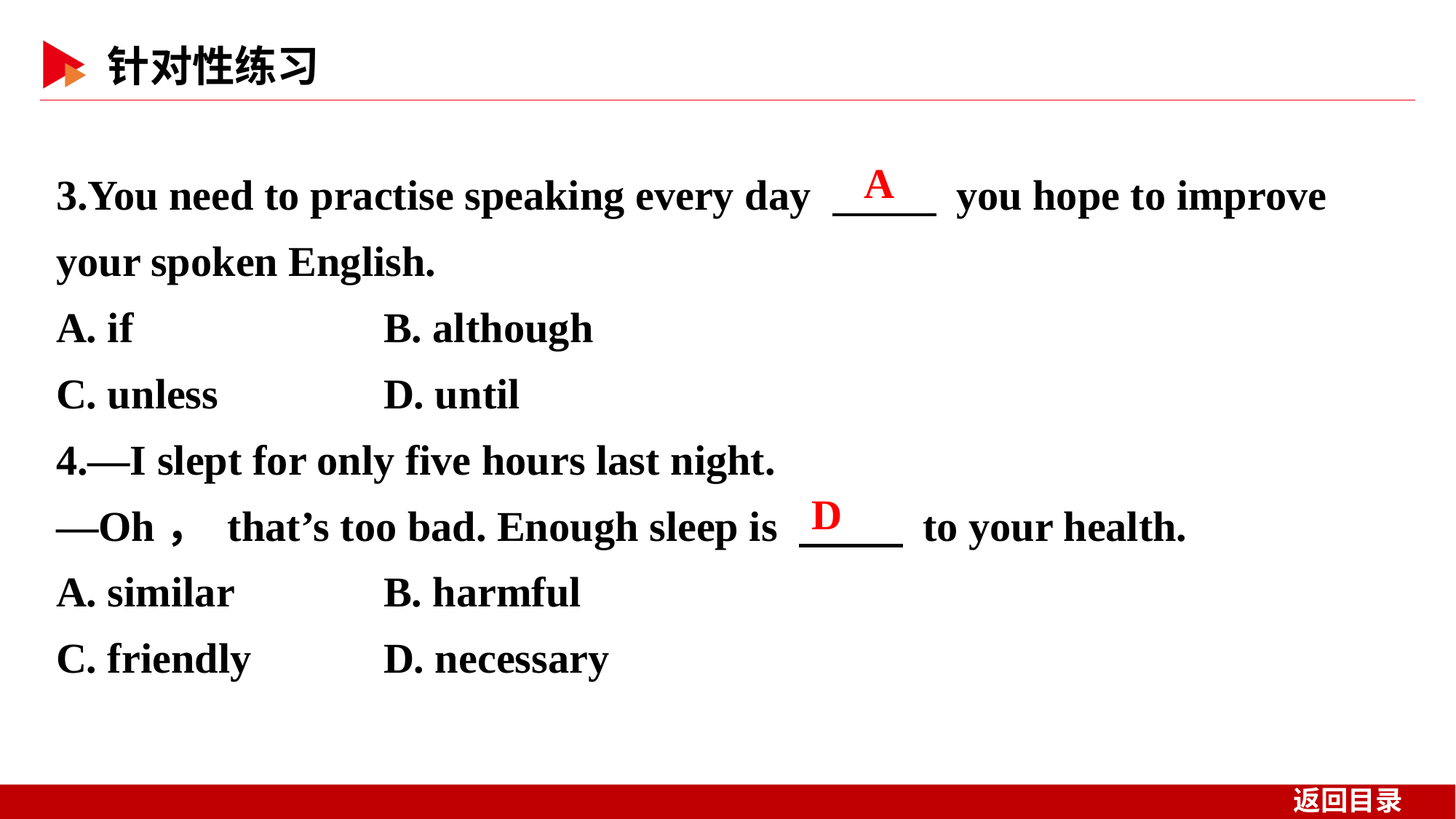

3.You need to practise speaking every day 　  　 you hope to improve your spoken English.
A. if                	B. although
C. unless           	D. until
4.—I slept for only five hours last night.
—Oh， that’s too bad. Enough sleep is 　  　 to your health.
A. similar           	B. harmful
C. friendly    	D. necessary
A
D